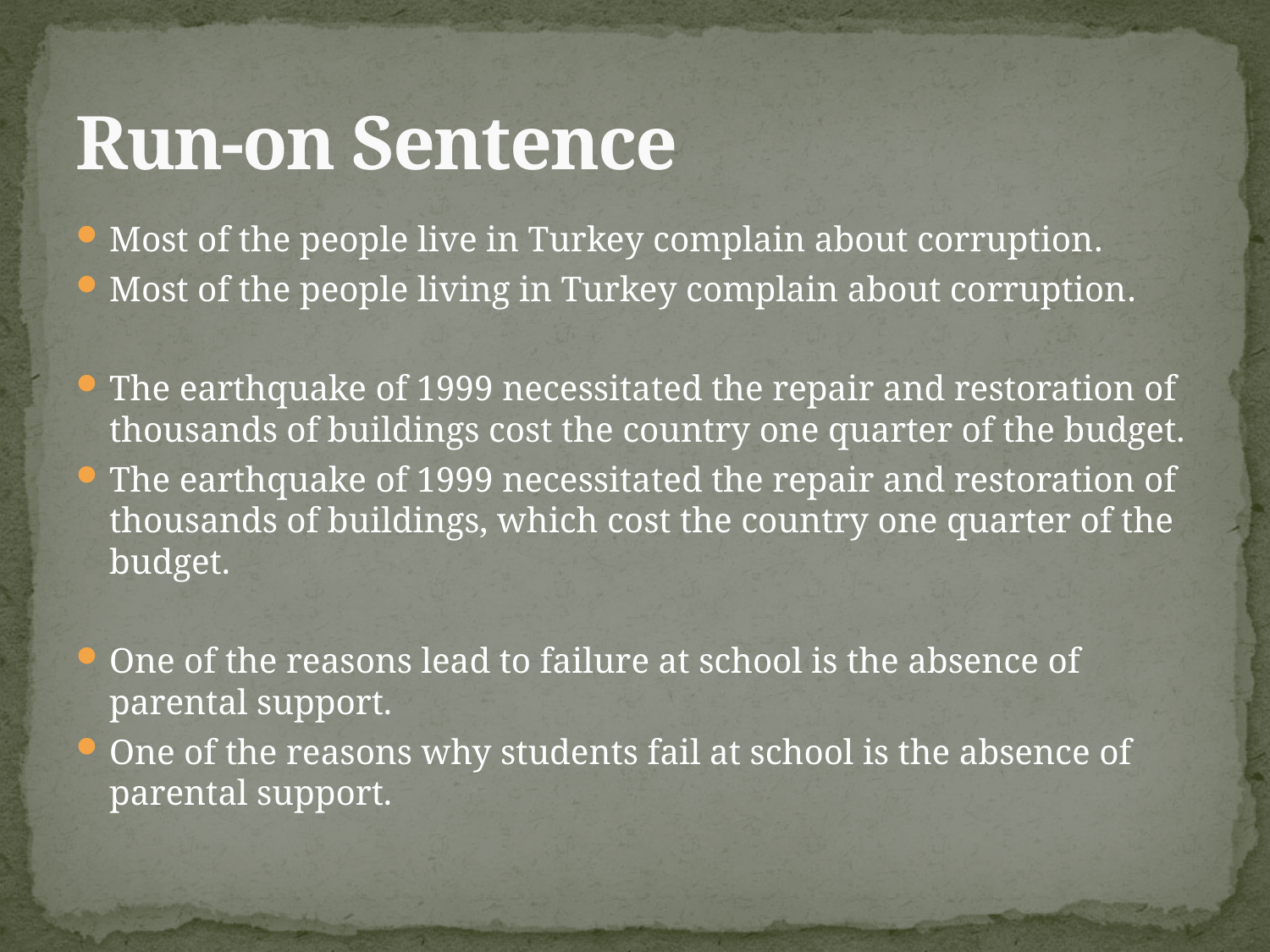

# Run-on Sentence
Most of the people live in Turkey complain about corruption.
Most of the people living in Turkey complain about corruption.

The earthquake of 1999 necessitated the repair and restoration of thousands of buildings cost the country one quarter of the budget.
The earthquake of 1999 necessitated the repair and restoration of thousands of buildings, which cost the country one quarter of the budget.

One of the reasons lead to failure at school is the absence of parental support.
One of the reasons why students fail at school is the absence of parental support.